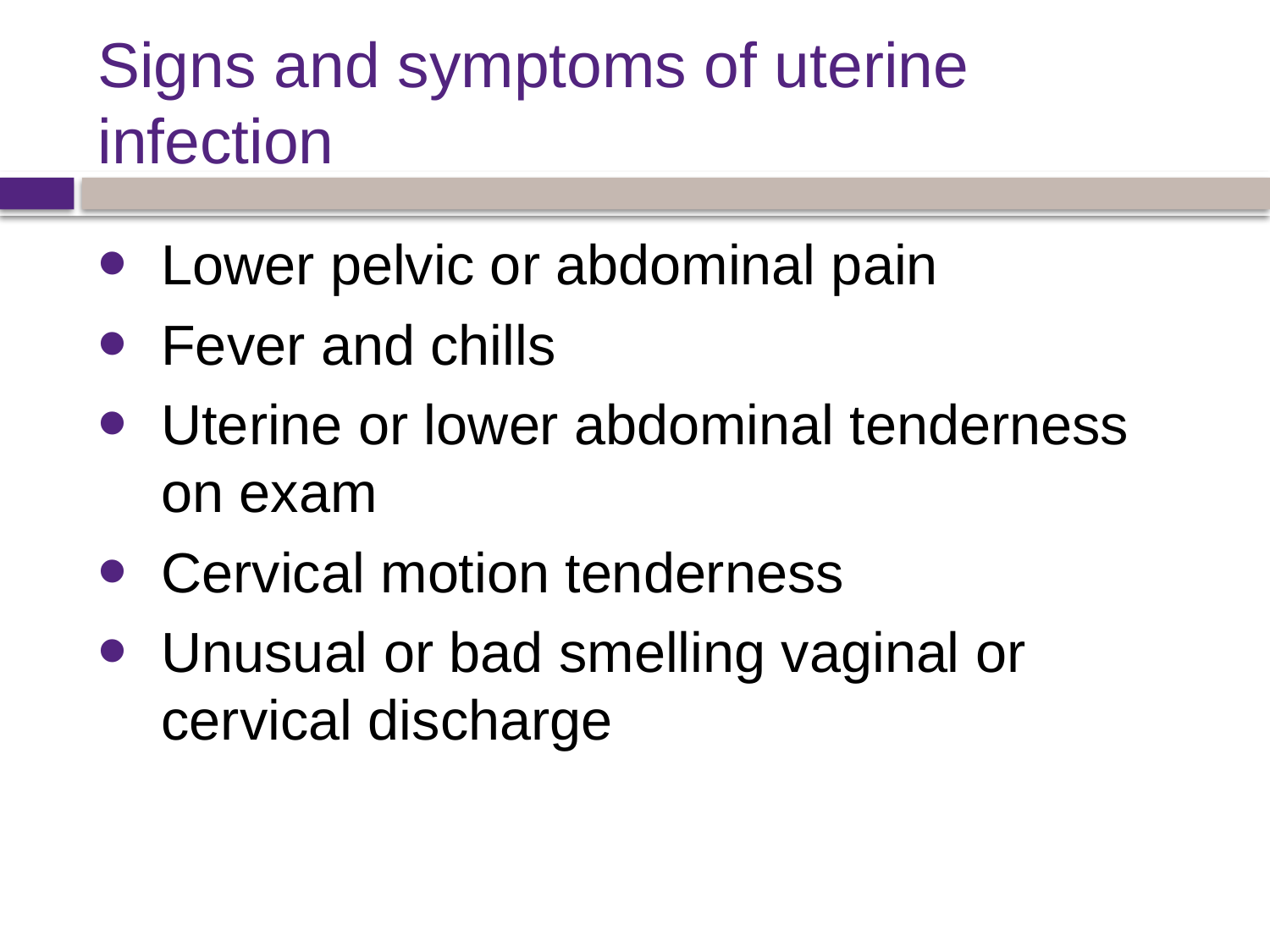

# Signs and symptoms of uterine infection
Lower pelvic or abdominal pain
Fever and chills
Uterine or lower abdominal tenderness on exam
Cervical motion tenderness
Unusual or bad smelling vaginal or cervical discharge